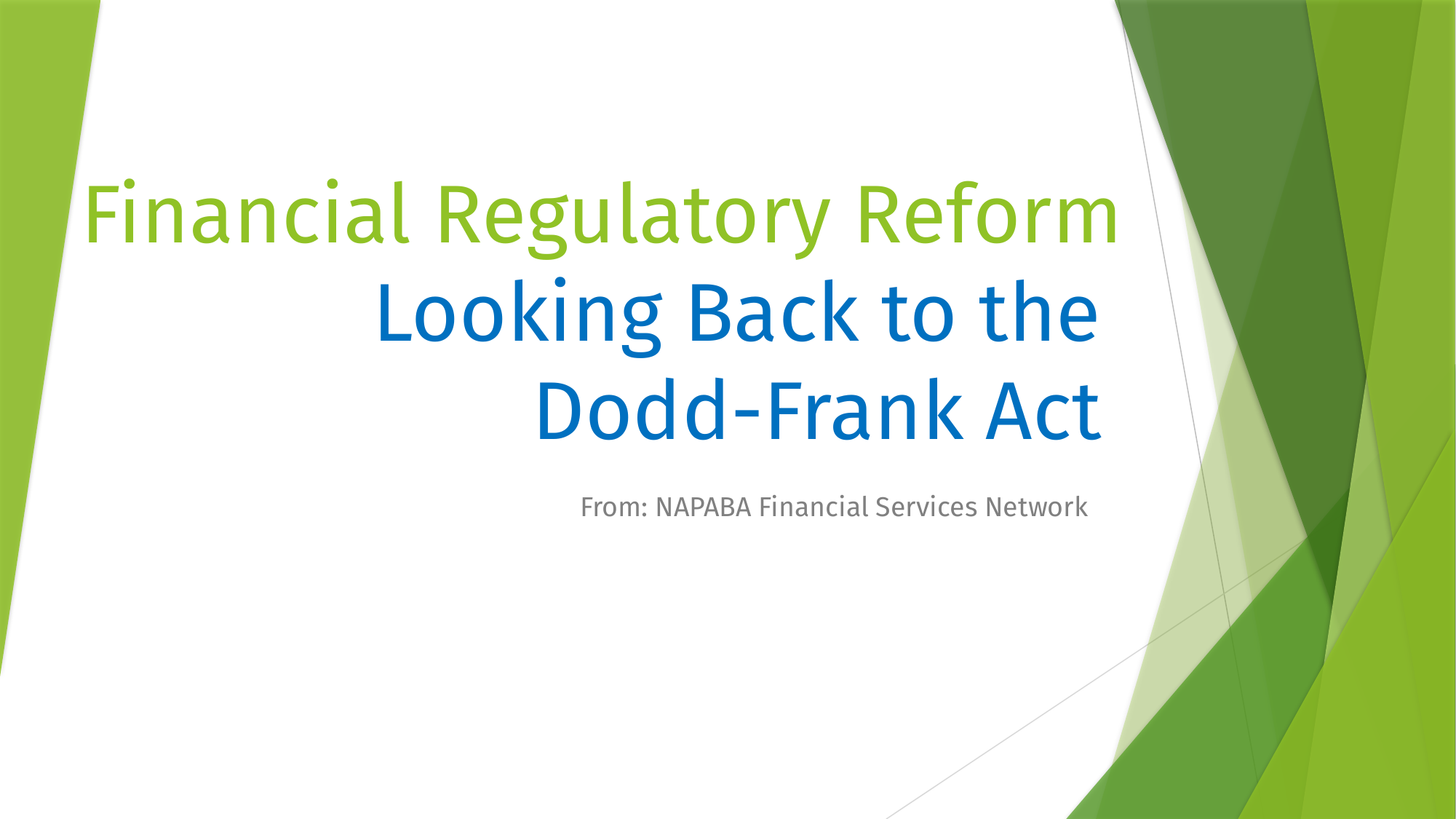

# Financial Regulatory Reform Looking Back to the Dodd-Frank Act
From: NAPABA Financial Services Network